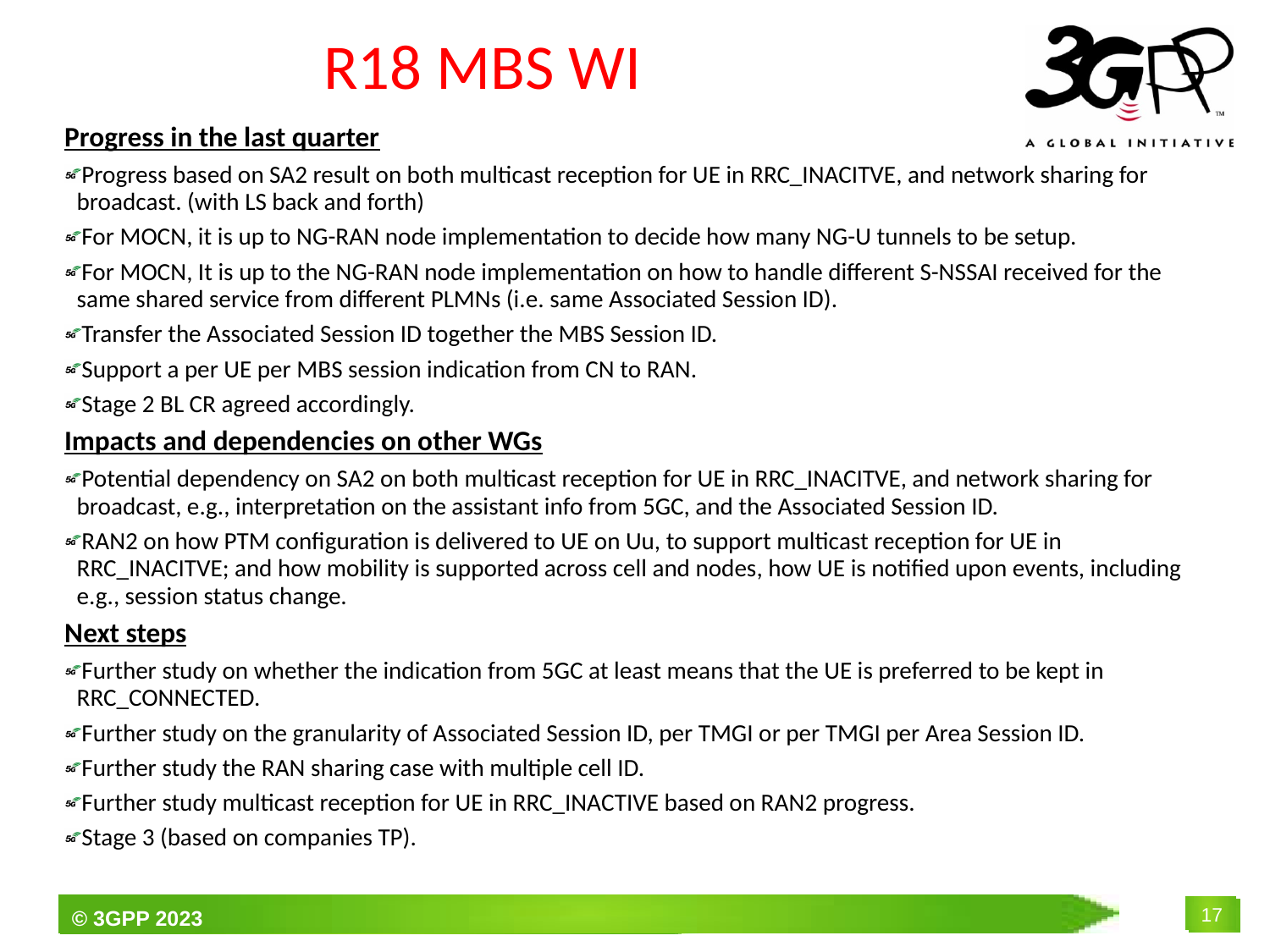

# R18 MBS WI
Progress in the last quarter
Progress based on SA2 result on both multicast reception for UE in RRC_INACITVE, and network sharing for broadcast. (with LS back and forth)
For MOCN, it is up to NG-RAN node implementation to decide how many NG-U tunnels to be setup.
For MOCN, It is up to the NG-RAN node implementation on how to handle different S-NSSAI received for the same shared service from different PLMNs (i.e. same Associated Session ID).
Transfer the Associated Session ID together the MBS Session ID.
Support a per UE per MBS session indication from CN to RAN.
Stage 2 BL CR agreed accordingly.
Impacts and dependencies on other WGs
Potential dependency on SA2 on both multicast reception for UE in RRC_INACITVE, and network sharing for broadcast, e.g., interpretation on the assistant info from 5GC, and the Associated Session ID.
RAN2 on how PTM configuration is delivered to UE on Uu, to support multicast reception for UE in RRC_INACITVE; and how mobility is supported across cell and nodes, how UE is notified upon events, including e.g., session status change.
Next steps
Further study on whether the indication from 5GC at least means that the UE is preferred to be kept in RRC_CONNECTED.
Further study on the granularity of Associated Session ID, per TMGI or per TMGI per Area Session ID.
Further study the RAN sharing case with multiple cell ID.
Further study multicast reception for UE in RRC_INACTIVE based on RAN2 progress.
Stage 3 (based on companies TP).
17